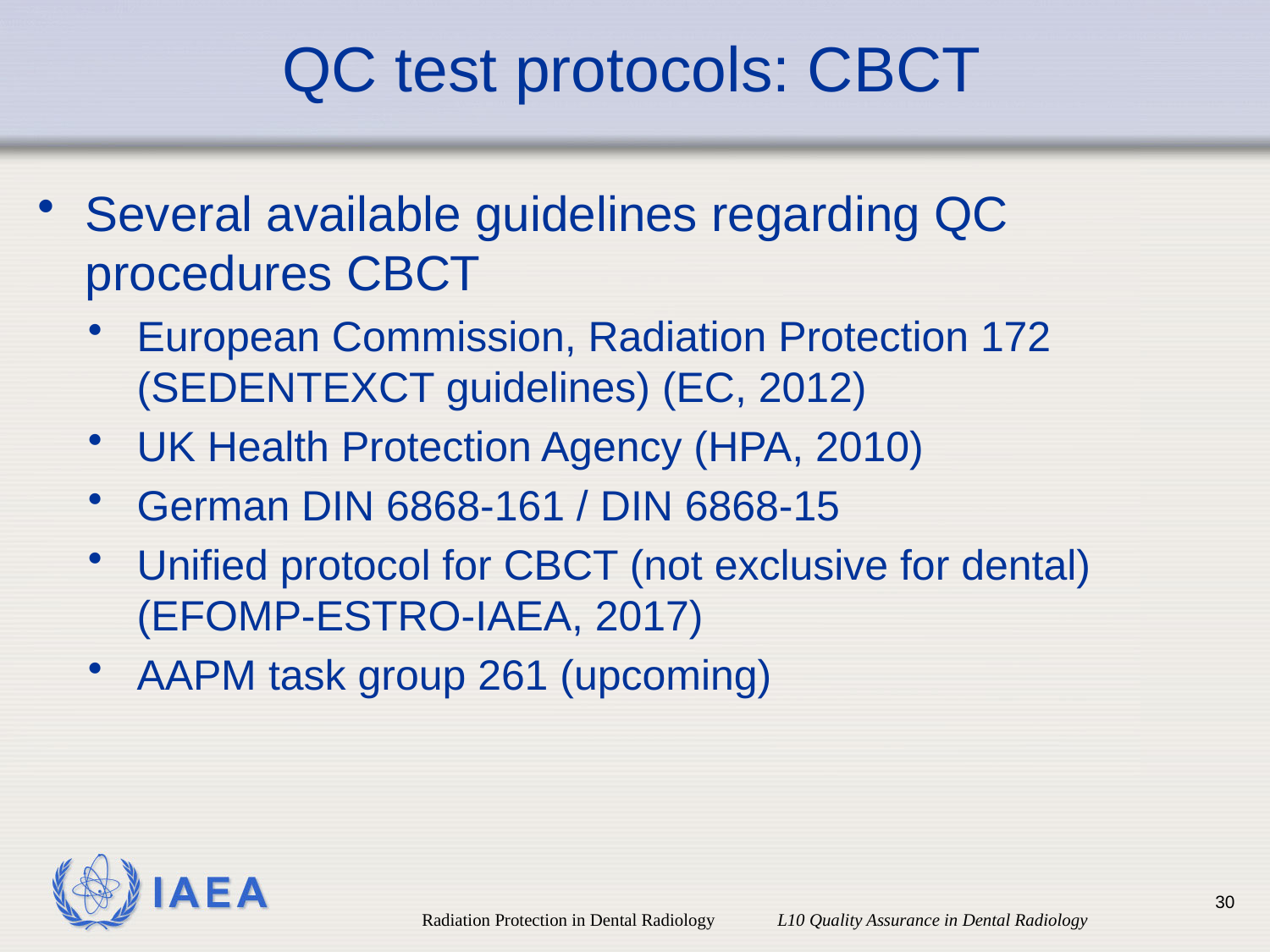

# QC test protocols: CBCT
Several available guidelines regarding QC procedures CBCT
European Commission, Radiation Protection 172 (SEDENTEXCT guidelines) (EC, 2012)
UK Health Protection Agency (HPA, 2010)
German DIN 6868-161 / DIN 6868-15
Unified protocol for CBCT (not exclusive for dental) (EFOMP-ESTRO-IAEA, 2017)
AAPM task group 261 (upcoming)

30
Radiation Protection in Dental Radiology              L10 Quality Assurance in Dental Radiology